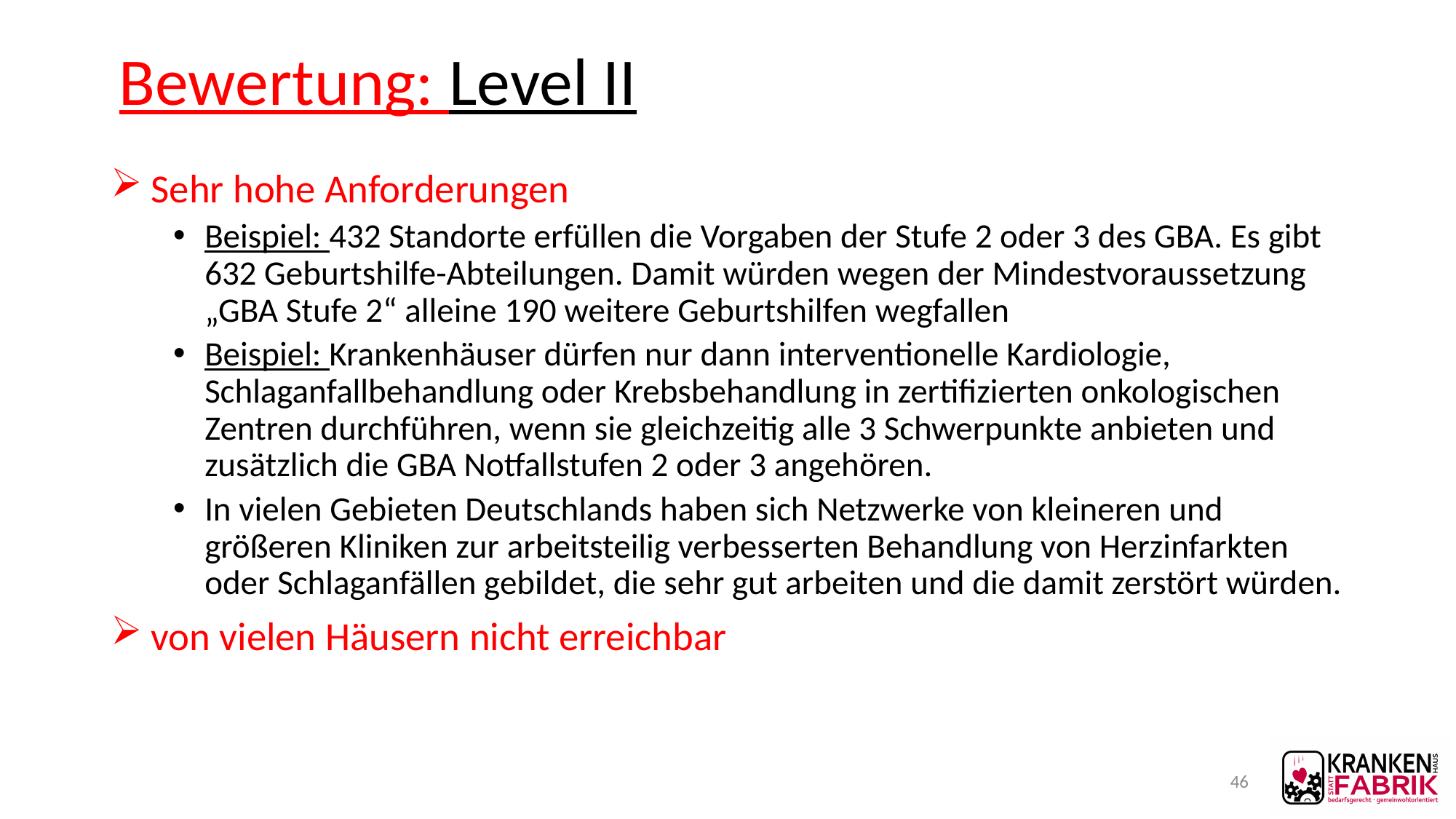

# Bewertung: Level II
 Sehr hohe Anforderungen
Beispiel: 432 Standorte erfüllen die Vorgaben der Stufe 2 oder 3 des GBA. Es gibt 632 Geburtshilfe-Abteilungen. Damit würden wegen der Mindestvoraussetzung „GBA Stufe 2“ alleine 190 weitere Geburtshilfen wegfallen
Beispiel: Krankenhäuser dürfen nur dann interventionelle Kardiologie, Schlaganfallbehandlung oder Krebsbehandlung in zertifizierten onkologischen Zentren durchführen, wenn sie gleichzeitig alle 3 Schwerpunkte anbieten und zusätzlich die GBA Notfallstufen 2 oder 3 angehören.
In vielen Gebieten Deutschlands haben sich Netzwerke von kleineren und größeren Kliniken zur arbeitsteilig verbesserten Behandlung von Herzinfarkten oder Schlaganfällen gebildet, die sehr gut arbeiten und die damit zerstört würden.
 von vielen Häusern nicht erreichbar
46